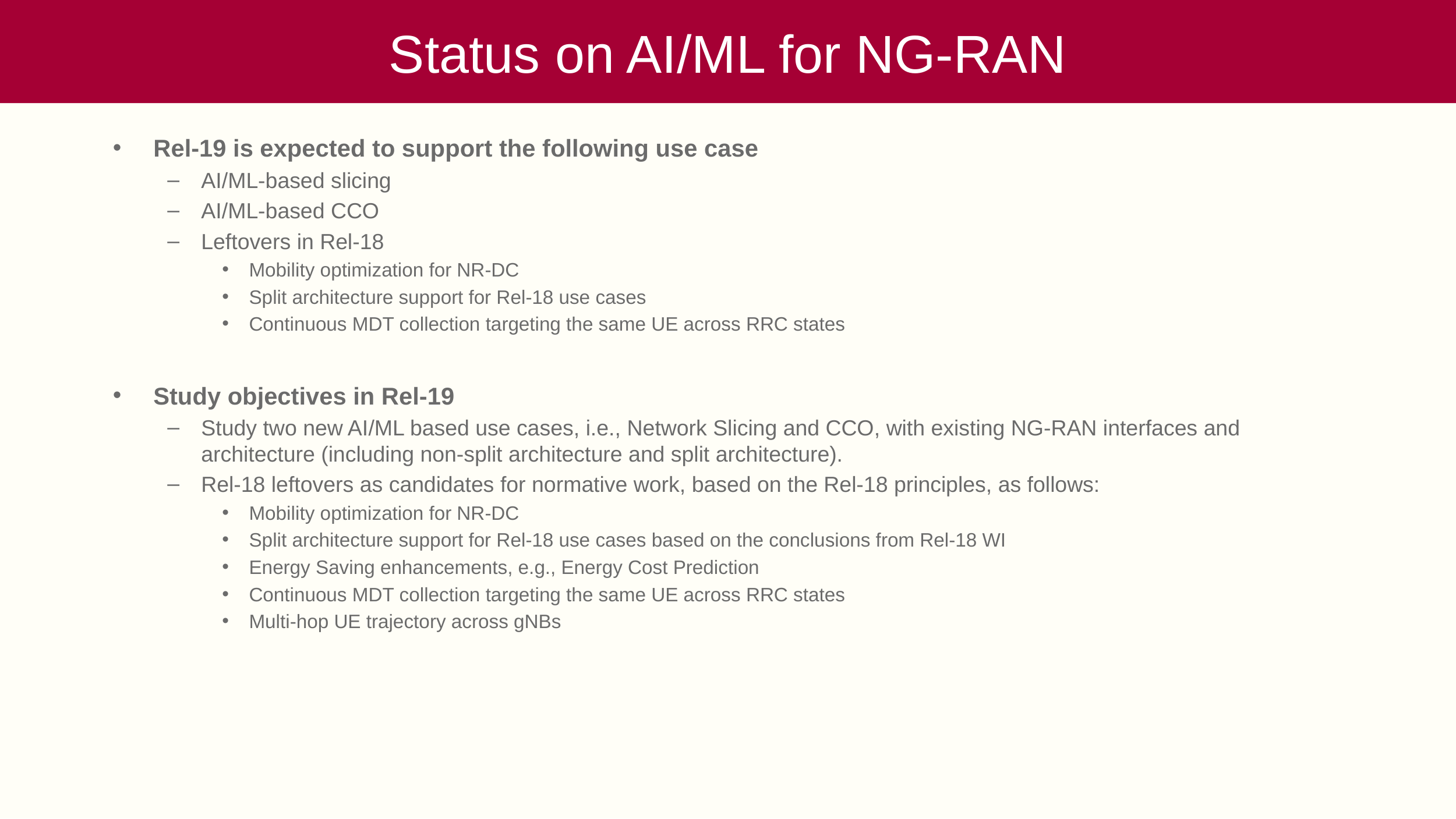

# Status on AI/ML for NG-RAN
Rel-19 is expected to support the following use case
AI/ML-based slicing
AI/ML-based CCO
Leftovers in Rel-18
Mobility optimization for NR-DC
Split architecture support for Rel-18 use cases
Continuous MDT collection targeting the same UE across RRC states

Study objectives in Rel-19
Study two new AI/ML based use cases, i.e., Network Slicing and CCO, with existing NG-RAN interfaces and architecture (including non-split architecture and split architecture).
Rel-18 leftovers as candidates for normative work, based on the Rel-18 principles, as follows:
Mobility optimization for NR-DC
Split architecture support for Rel-18 use cases based on the conclusions from Rel-18 WI
Energy Saving enhancements, e.g., Energy Cost Prediction
Continuous MDT collection targeting the same UE across RRC states
Multi-hop UE trajectory across gNBs